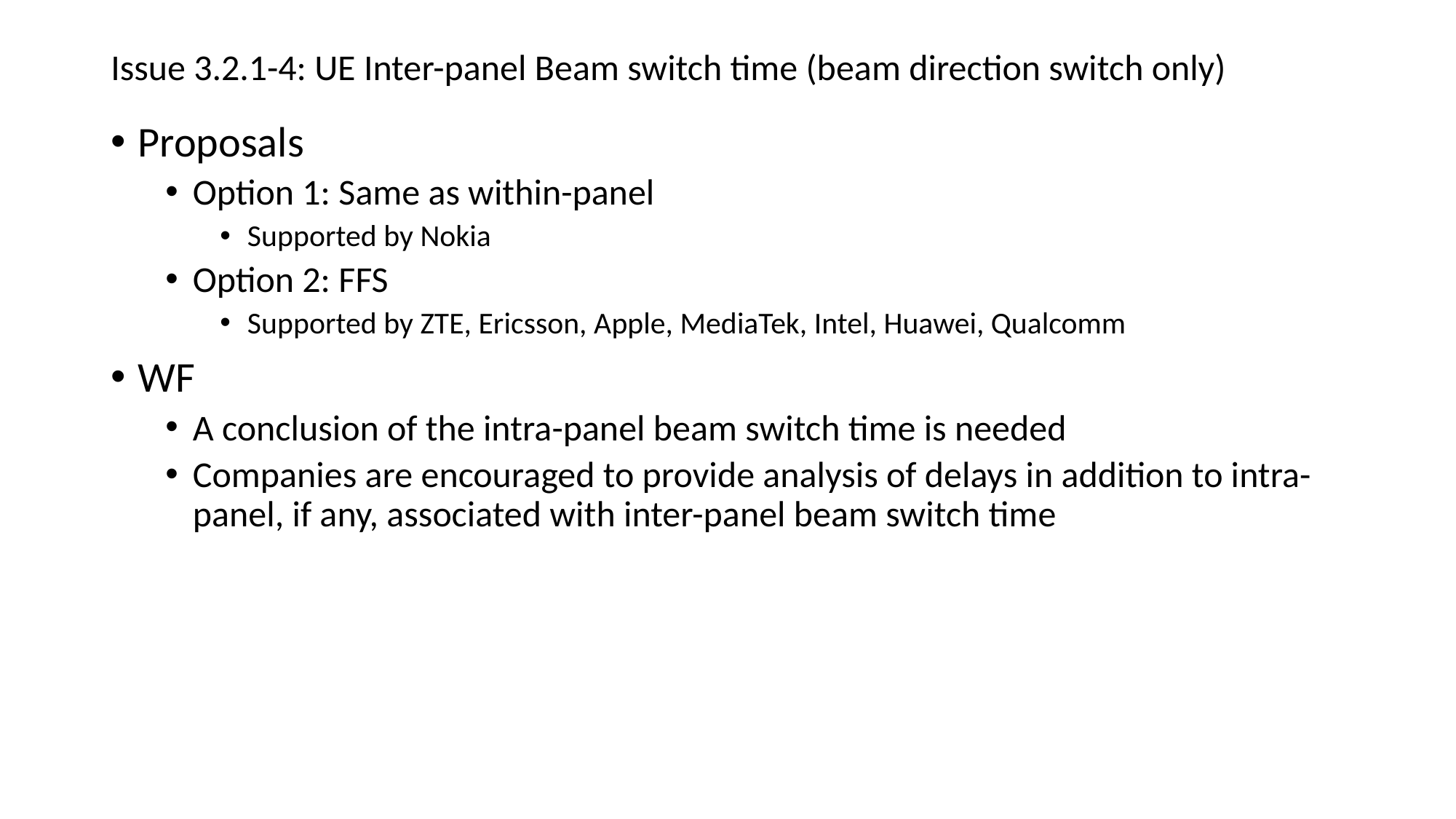

# Issue 3.2.1-4: UE Inter-panel Beam switch time (beam direction switch only)
Proposals
Option 1: Same as within-panel
Supported by Nokia
Option 2: FFS
Supported by ZTE, Ericsson, Apple, MediaTek, Intel, Huawei, Qualcomm
WF
A conclusion of the intra-panel beam switch time is needed
Companies are encouraged to provide analysis of delays in addition to intra-panel, if any, associated with inter-panel beam switch time